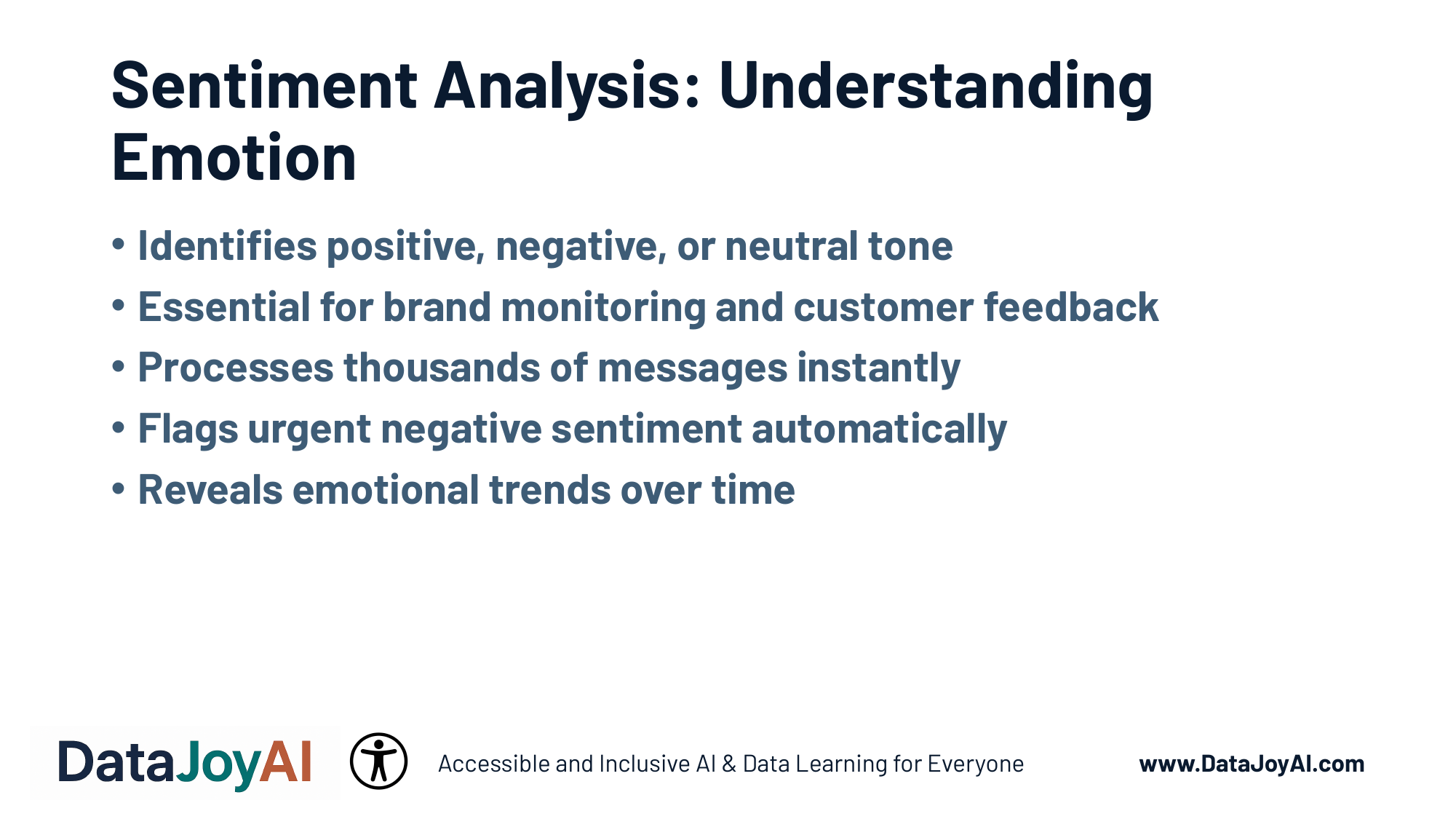

# Sentiment Analysis: Understanding Emotion
Identifies positive, negative, or neutral tone
Essential for brand monitoring and customer feedback
Processes thousands of messages instantly
Flags urgent negative sentiment automatically
Reveals emotional trends over time